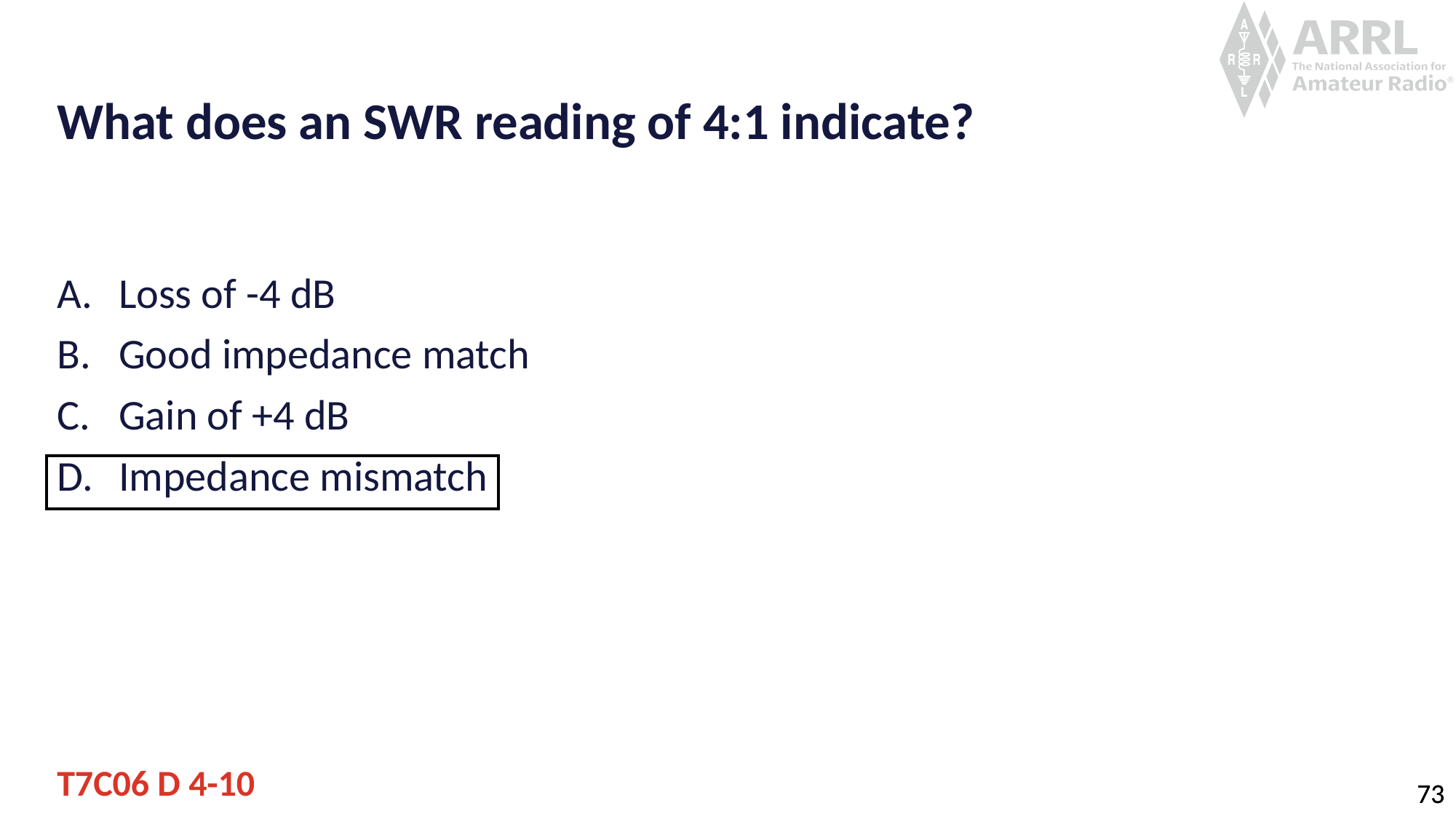

# What does an SWR reading of 4:1 indicate?
Loss of -4 dB
Good impedance match
Gain of +4 dB
Impedance mismatch

T7C06 D 4-10